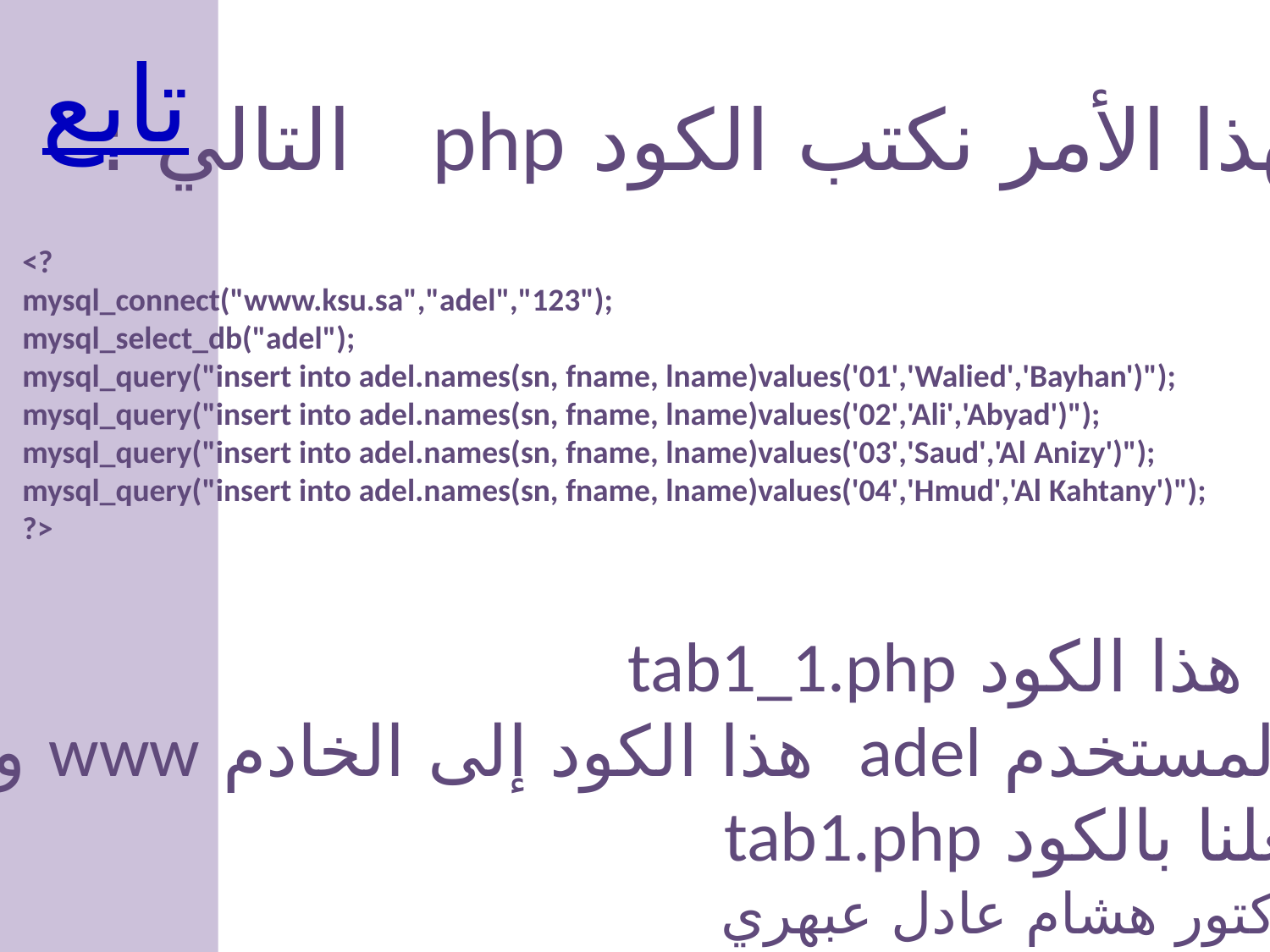

تابع
لهذا الأمر نكتب الكود php   التالي :
<?
mysql_connect("www.ksu.sa","adel","123");
mysql_select_db("adel");
mysql_query("insert into adel.names(sn, fname, lname)values('01','Walied','Bayhan')");
mysql_query("insert into adel.names(sn, fname, lname)values('02','Ali','Abyad')");
mysql_query("insert into adel.names(sn, fname, lname)values('03','Saud','Al Anizy')");
mysql_query("insert into adel.names(sn, fname, lname)values('04','Hmud','Al Kahtany')");
?>
نسمي هذا الكود tab1_1.php
يرفع المستخدم adel  هذا الكود إلى الخادم www ويفعله
كما فعلنا بالكود tab1.php
الدكتور هشام عادل عبهري